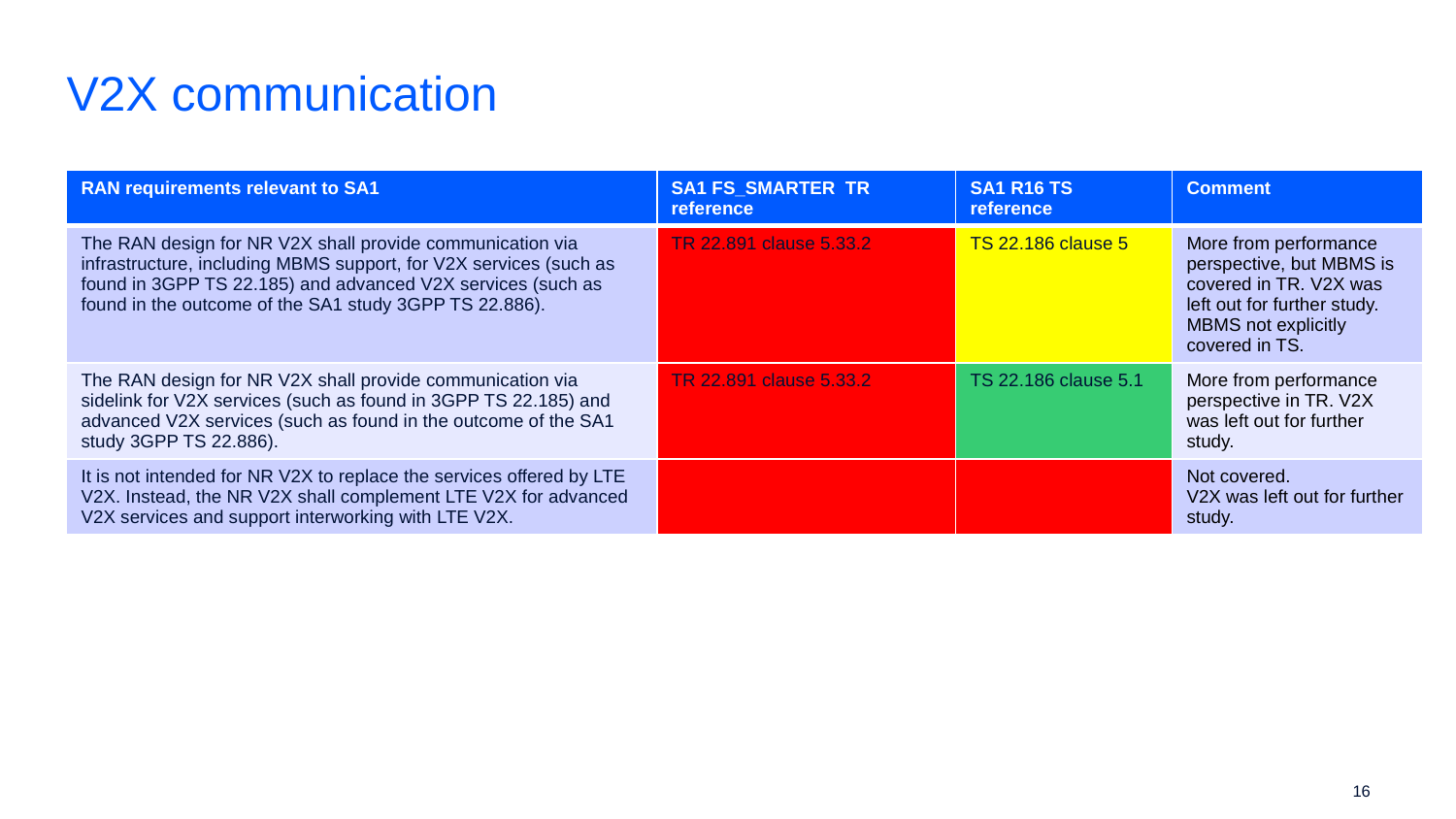

V2X communication

| RAN requirements relevant to SA1 | SA1 FS\_SMARTER TR reference | SA1 R16 TS reference | Comment |
| --- | --- | --- | --- |
| The RAN design for NR V2X shall provide communication via infrastructure, including MBMS support, for V2X services (such as found in 3GPP TS 22.185) and advanced V2X services (such as found in the outcome of the SA1 study 3GPP TS 22.886). | TR 22.891 clause 5.33.2 | TS 22.186 clause 5 | More from performance perspective, but MBMS is covered in TR. V2X was left out for further study. MBMS not explicitly covered in TS. |
| The RAN design for NR V2X shall provide communication via sidelink for V2X services (such as found in 3GPP TS 22.185) and advanced V2X services (such as found in the outcome of the SA1 study 3GPP TS 22.886). | TR 22.891 clause 5.33.2 | TS 22.186 clause 5.1 | More from performance perspective in TR. V2X was left out for further study. |
| It is not intended for NR V2X to replace the services offered by LTE V2X. Instead, the NR V2X shall complement LTE V2X for advanced V2X services and support interworking with LTE V2X. |  |  | Not covered. V2X was left out for further study. |